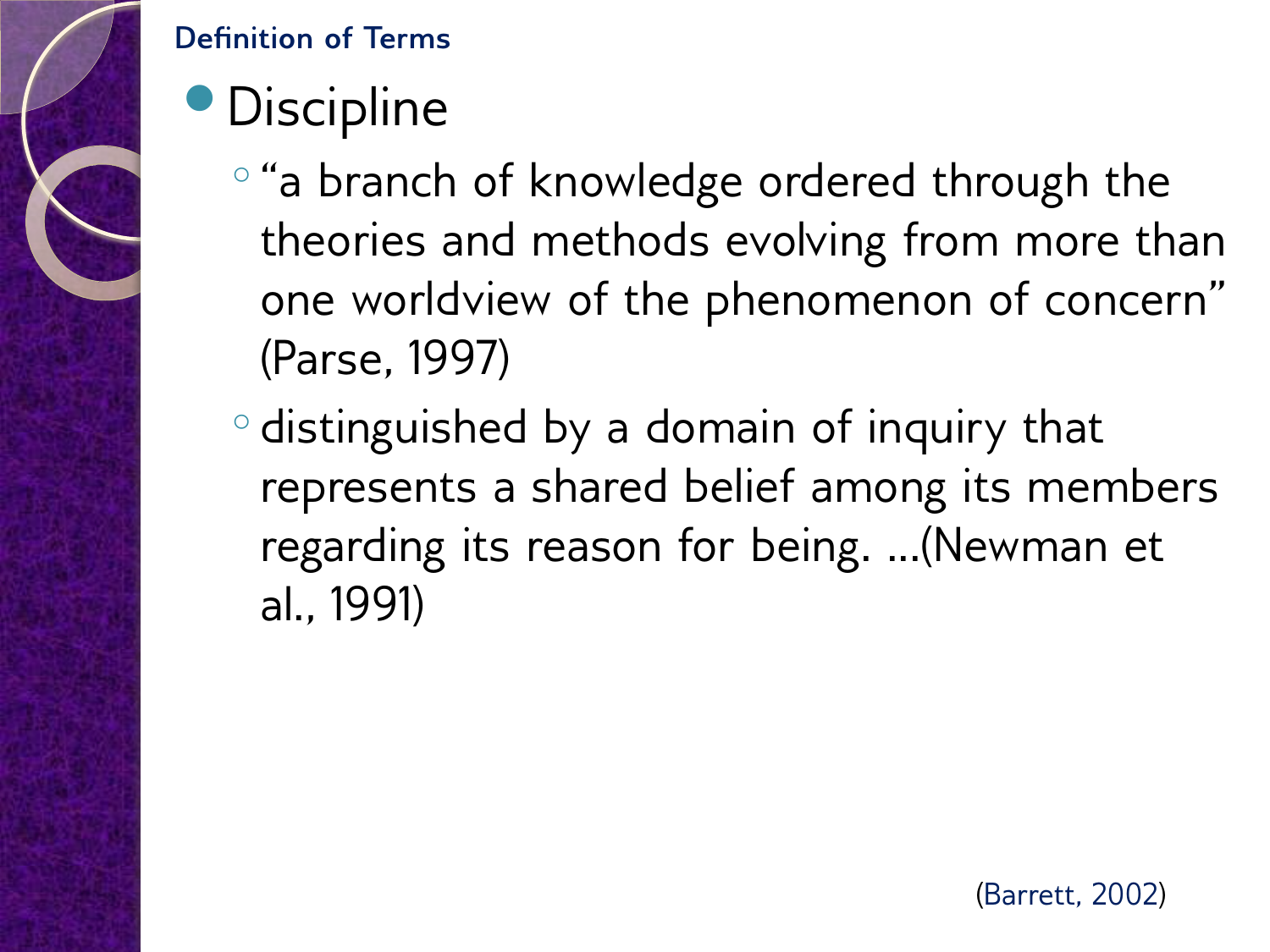

Definition of Terms
Discipline
“a branch of knowledge ordered through the theories and methods evolving from more than one worldview of the phenomenon of concern” (Parse, 1997)
distinguished by a domain of inquiry that represents a shared belief among its members regarding its reason for being. ...(Newman et al., 1991)

(Barrett, 2002)